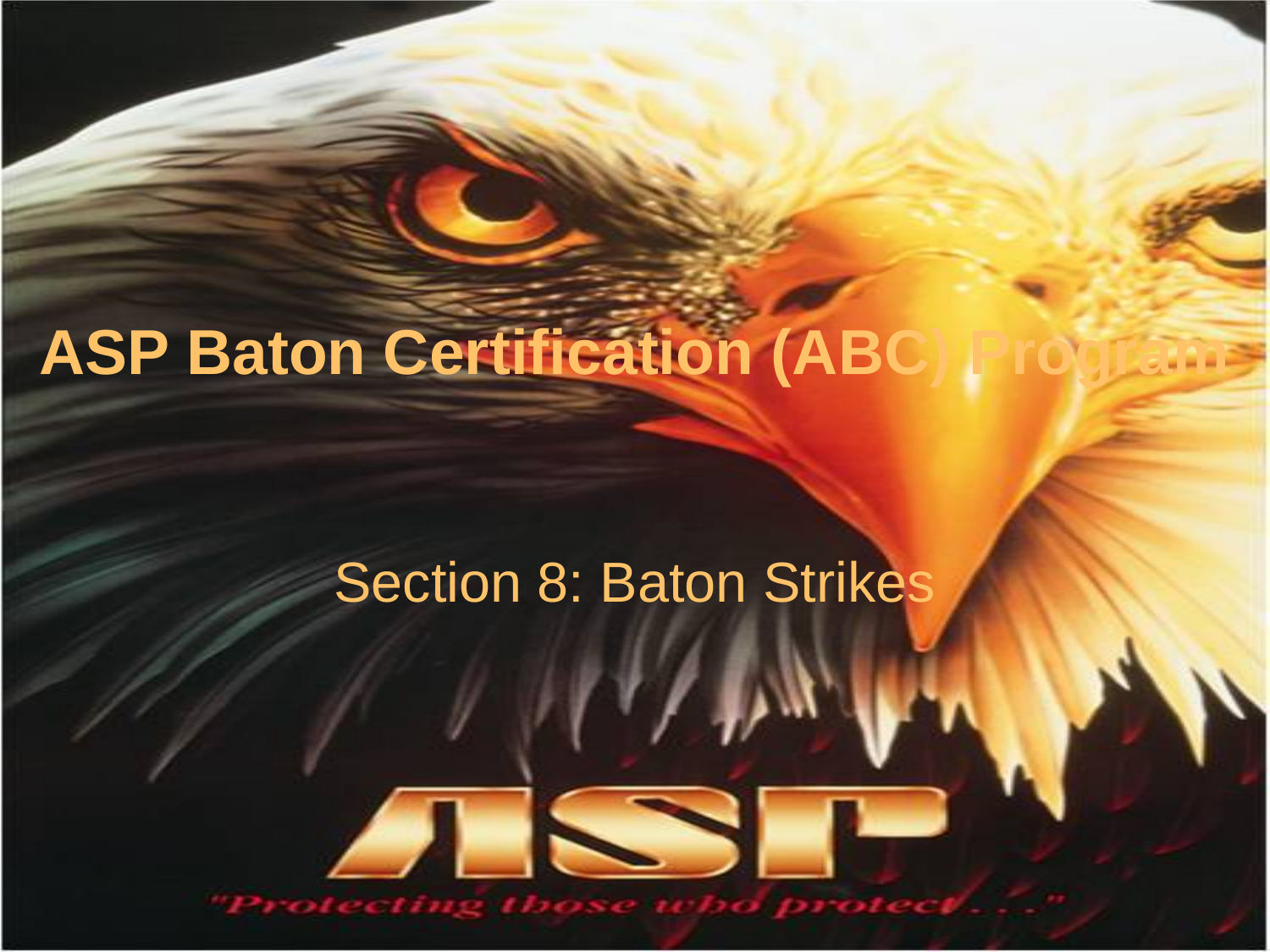

# ASP Baton Certification (ABC) Program
Section 8: Baton Strikes